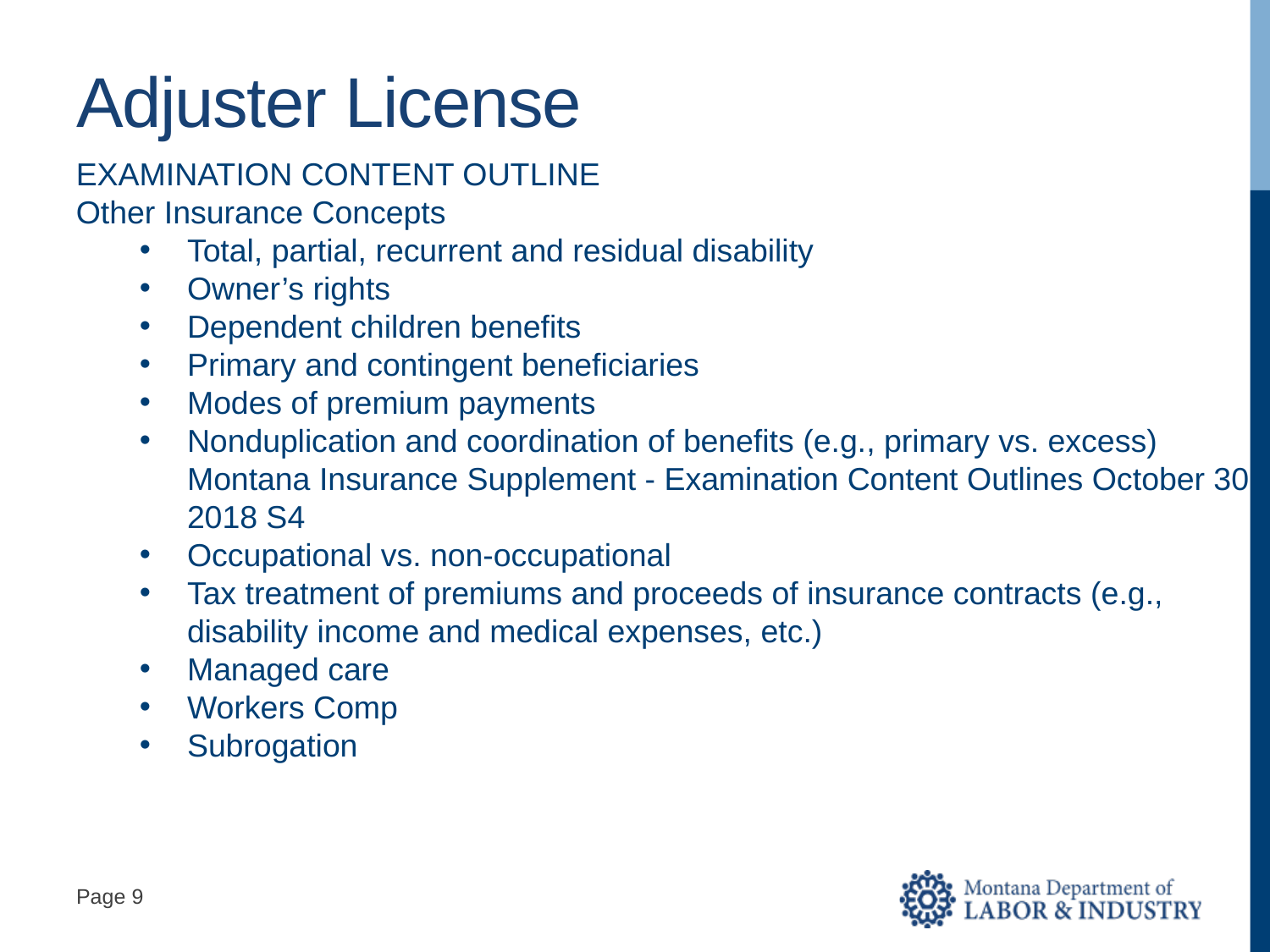

# Adjuster License
EXAMINATION CONTENT OUTLINE
Other Insurance Concepts
Total, partial, recurrent and residual disability
Owner’s rights
Dependent children benefits
Primary and contingent beneficiaries
Modes of premium payments
Nonduplication and coordination of benefits (e.g., primary vs. excess) Montana Insurance Supplement - Examination Content Outlines October 30, 2018 S4
Occupational vs. non-occupational
Tax treatment of premiums and proceeds of insurance contracts (e.g., disability income and medical expenses, etc.)
Managed care
Workers Comp
Subrogation

Page 9